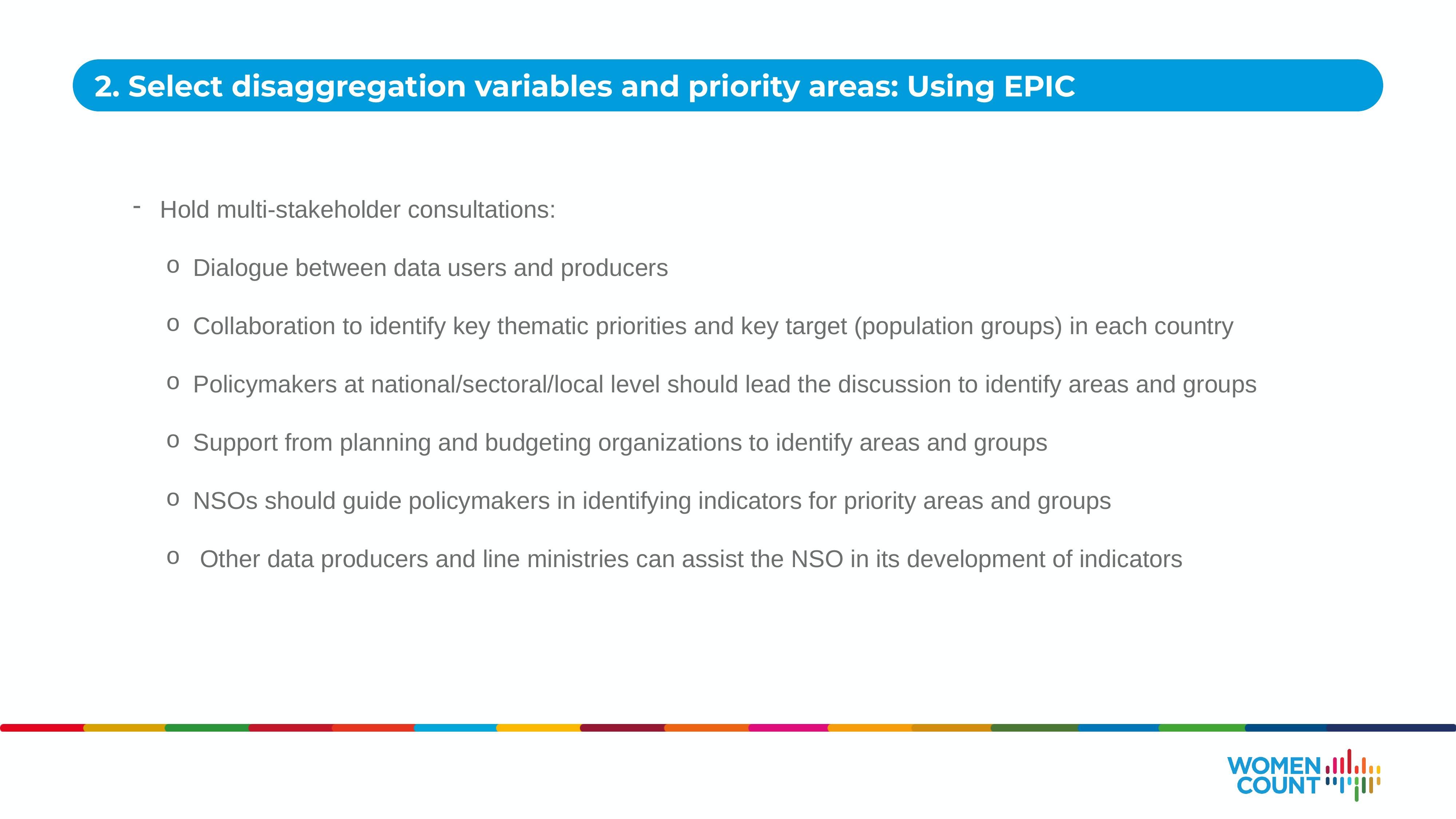

2. Select disaggregation variables and priority areas: Using EPIC
Hold multi-stakeholder consultations:

Dialogue between data users and producers

Collaboration to identify key thematic priorities and key target (population groups) in each country

Policymakers at national/sectoral/local level should lead the discussion to identify areas and groups

Support from planning and budgeting organizations to identify areas and groups

NSOs should guide policymakers in identifying indicators for priority areas and groups

 Other data producers and line ministries can assist the NSO in its development of indicators